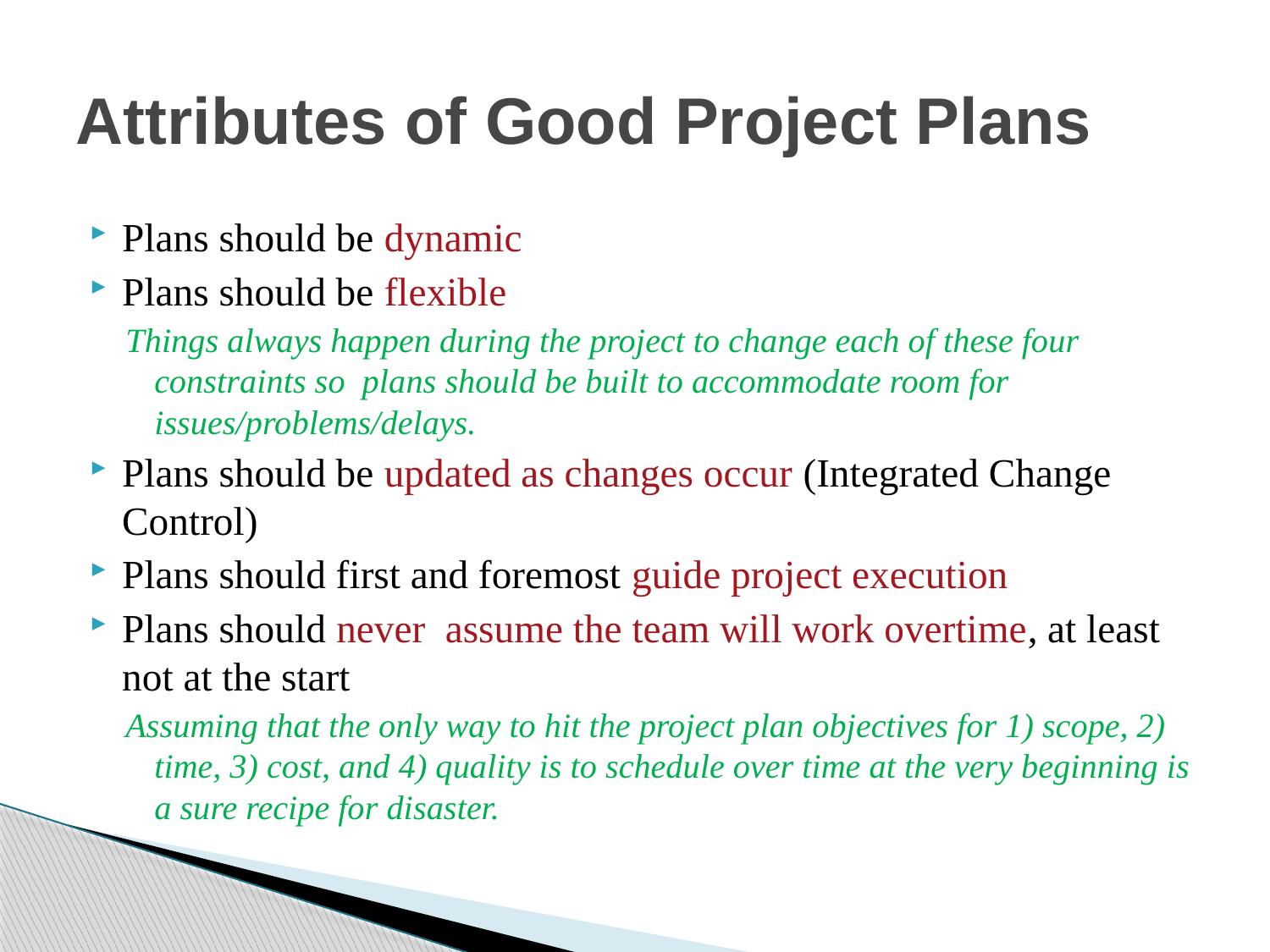

# Attributes of Good Project Plans
Plans should be dynamic
Plans should be flexible
Things always happen during the project to change each of these four constraints so  plans should be built to accommodate room for issues/problems/delays.
Plans should be updated as changes occur (Integrated Change Control)
Plans should first and foremost guide project execution
Plans should never  assume the team will work overtime, at least not at the start
Assuming that the only way to hit the project plan objectives for 1) scope, 2) time, 3) cost, and 4) quality is to schedule over time at the very beginning is a sure recipe for disaster.